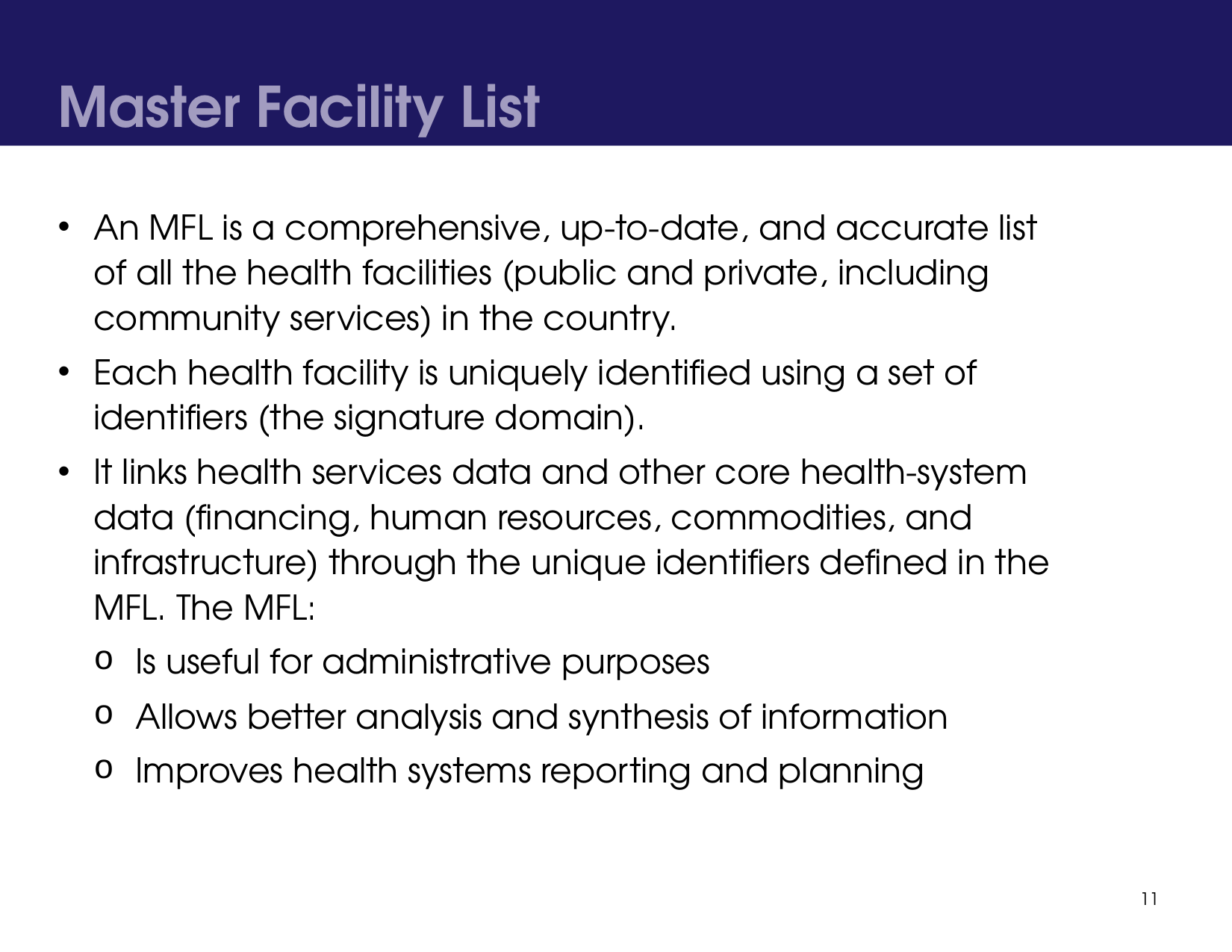

# Master Facility List
An MFL is a comprehensive, up-to-date, and accurate list of all the health facilities (public and private, including community services) in the country.
Each health facility is uniquely identified using a set of identifiers (the signature domain).
It links health services data and other core health-system data (financing, human resources, commodities, and infrastructure) through the unique identifiers defined in the MFL. The MFL:
Is useful for administrative purposes
Allows better analysis and synthesis of information
Improves health systems reporting and planning
11